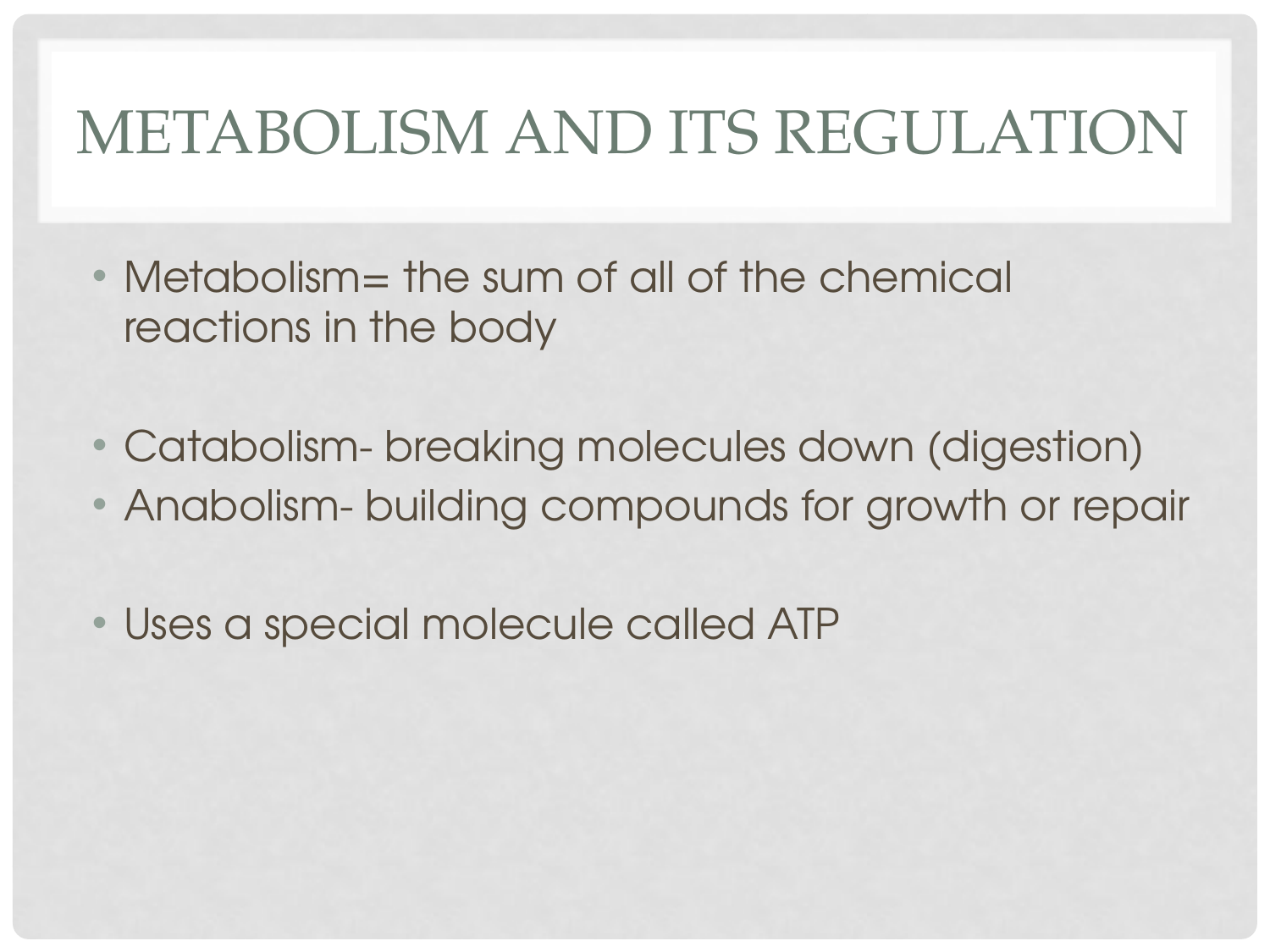

# Metabolism and its regulation
Metabolism= the sum of all of the chemical reactions in the body

Catabolism- breaking molecules down (digestion)
Anabolism- building compounds for growth or repair

Uses a special molecule called ATP